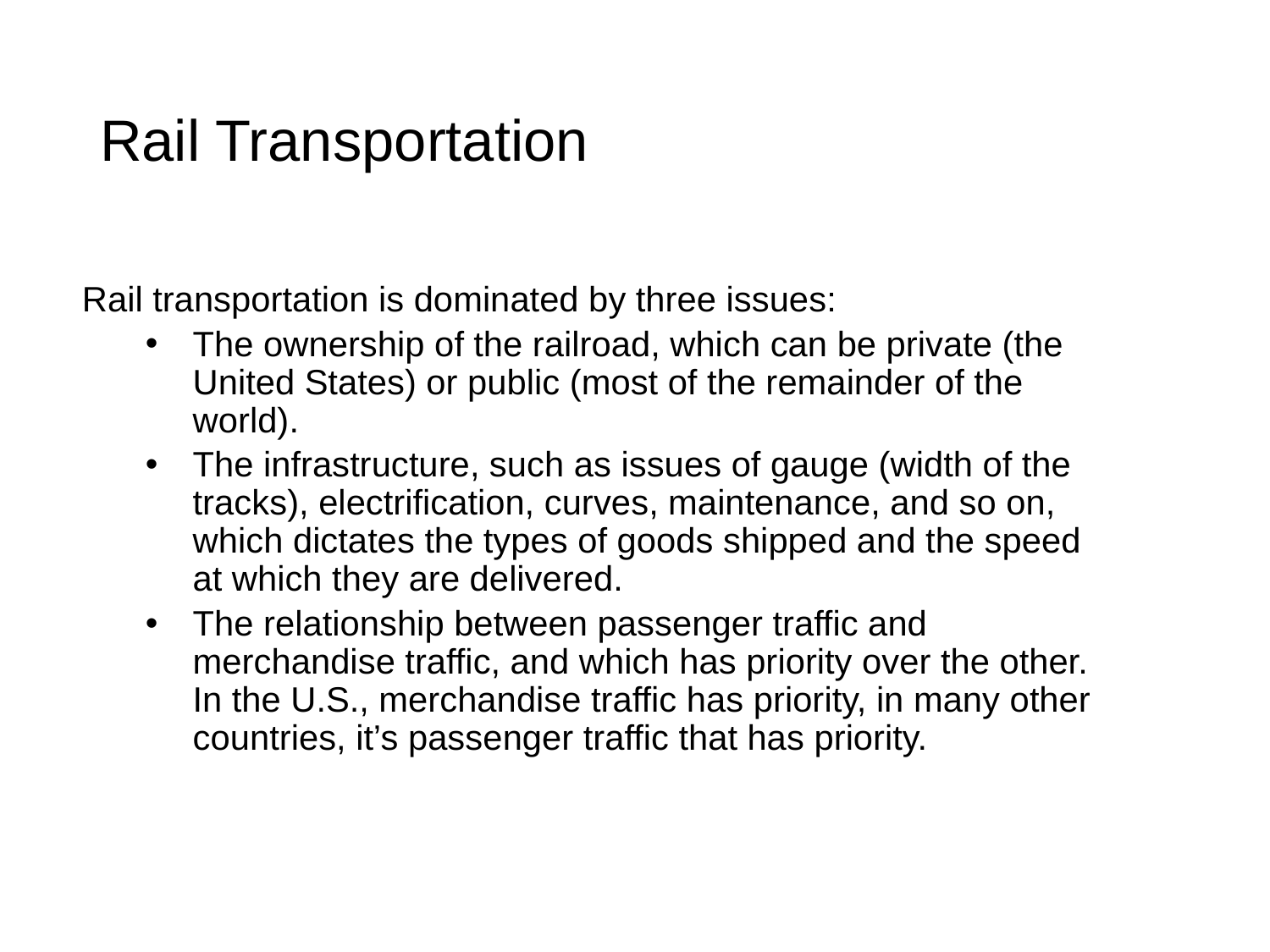

# Rail Transportation
Rail transportation is dominated by three issues:
The ownership of the railroad, which can be private (the United States) or public (most of the remainder of the world).
The infrastructure, such as issues of gauge (width of the tracks), electrification, curves, maintenance, and so on, which dictates the types of goods shipped and the speed at which they are delivered.
The relationship between passenger traffic and merchandise traffic, and which has priority over the other. In the U.S., merchandise traffic has priority, in many other countries, it’s passenger traffic that has priority.